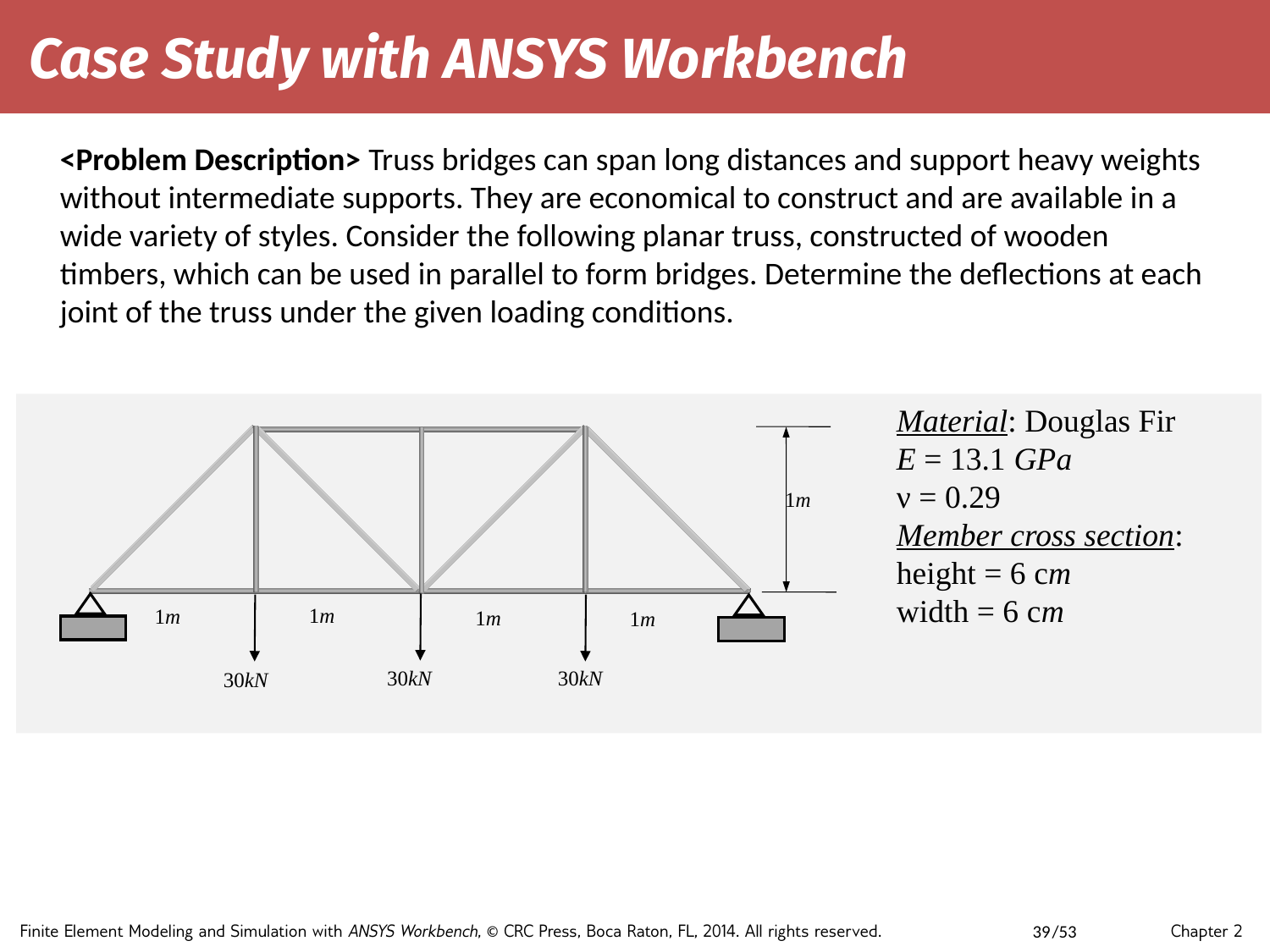

Case Study with ANSYS Workbench

<Problem Description> Truss bridges can span long distances and support heavy weights without intermediate supports. They are economical to construct and are available in a wide variety of styles. Consider the following planar truss, constructed of wooden timbers, which can be used in parallel to form bridges. Determine the deflections at each joint of the truss under the given loading conditions.

Material: Douglas Fir
E = 13.1 GPa
ν = 0.29
Member cross section:
height = 6 cm
width = 6 cm

1m

1m
1m
1m
1m
30kN
30kN
30kN
39